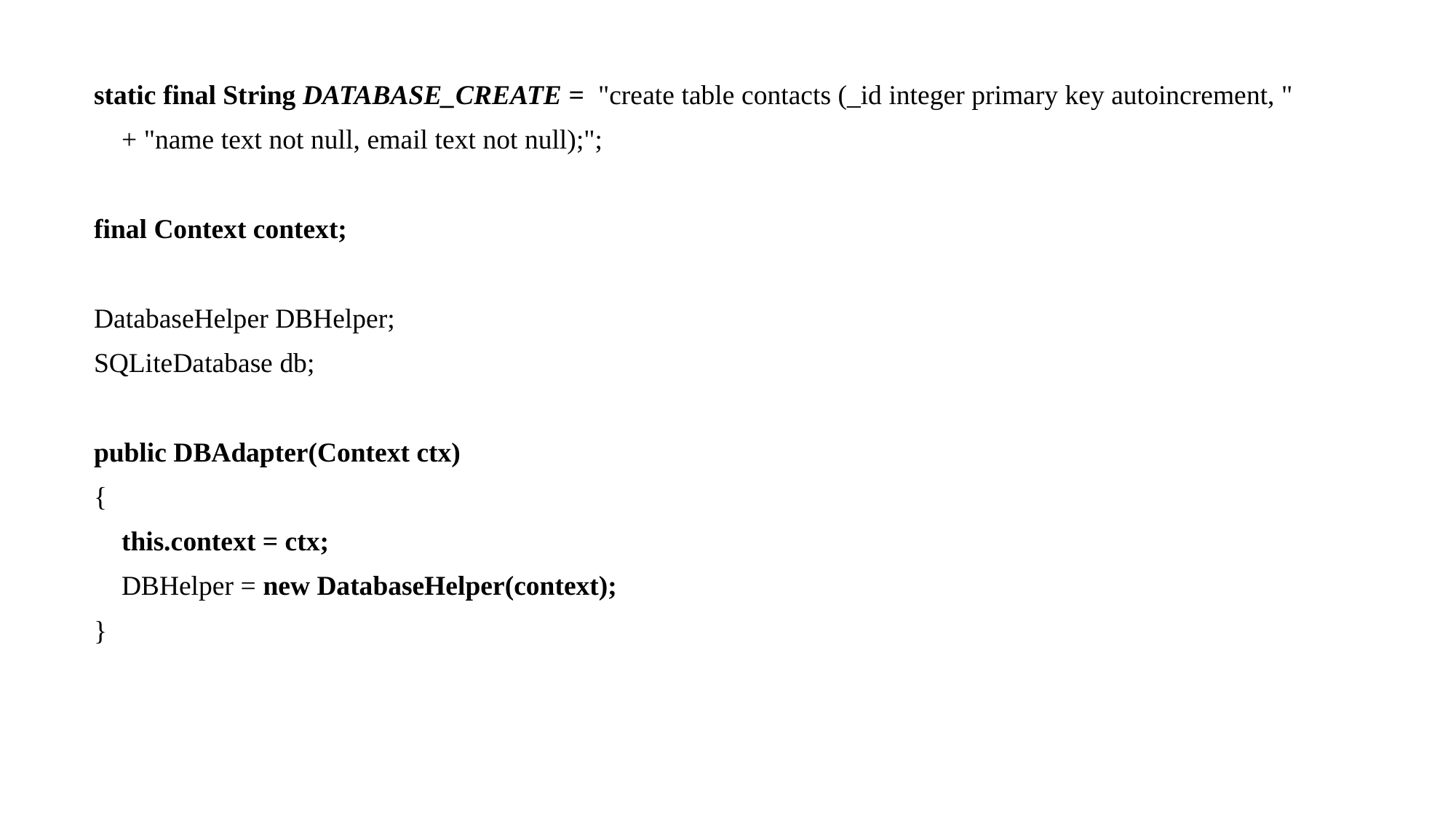

static final String DATABASE_CREATE =  "create table contacts (_id integer primary key autoincrement, "
        + "name text not null, email text not null);";

    final Context context;

    DatabaseHelper DBHelper;
    SQLiteDatabase db;

    public DBAdapter(Context ctx)
    {
        this.context = ctx;
        DBHelper = new DatabaseHelper(context);
    }